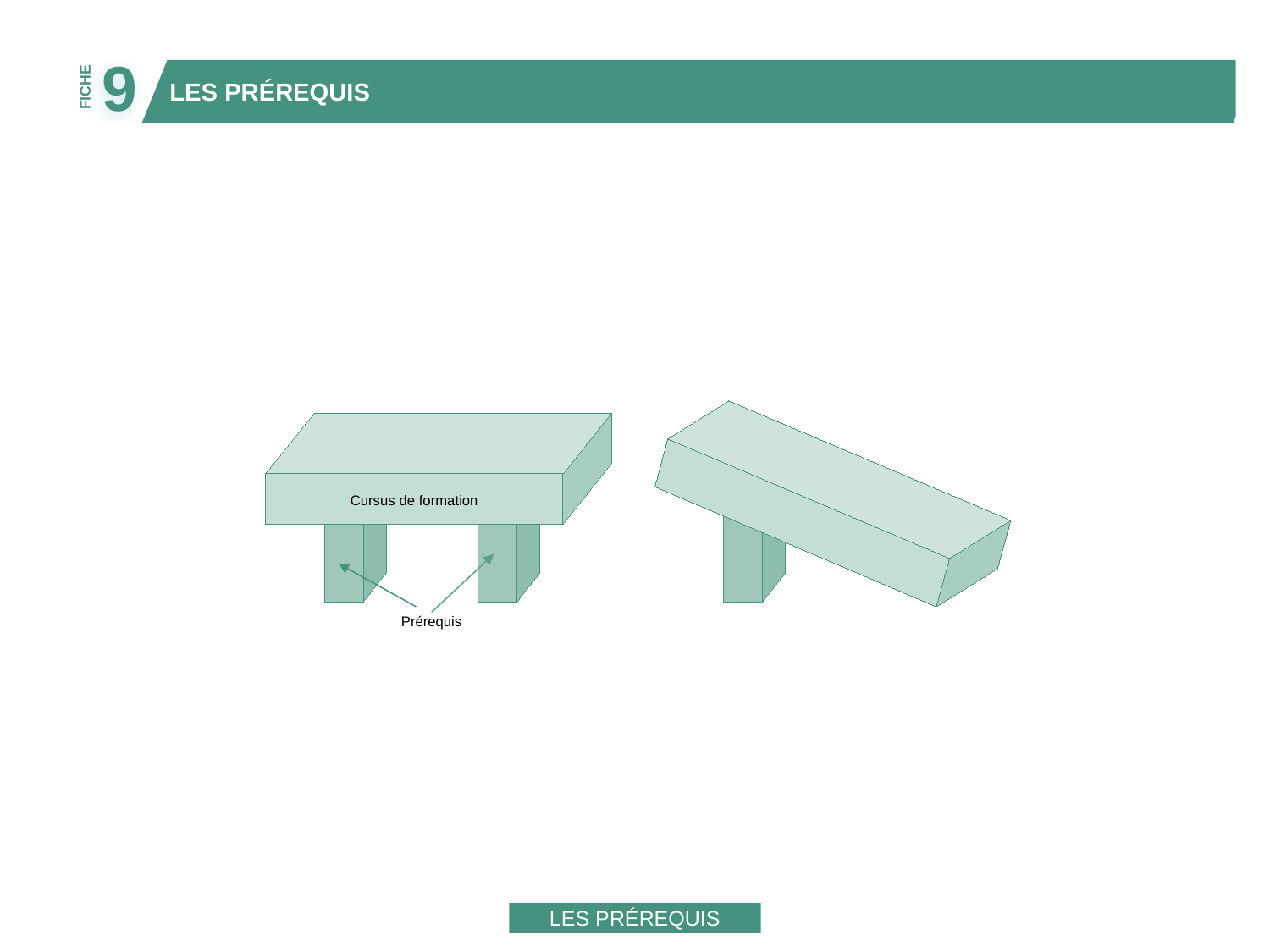

9

LES PRÉREQUIS
FICHE

Cursus de formation

Prérequis
LES PRÉREQUIS